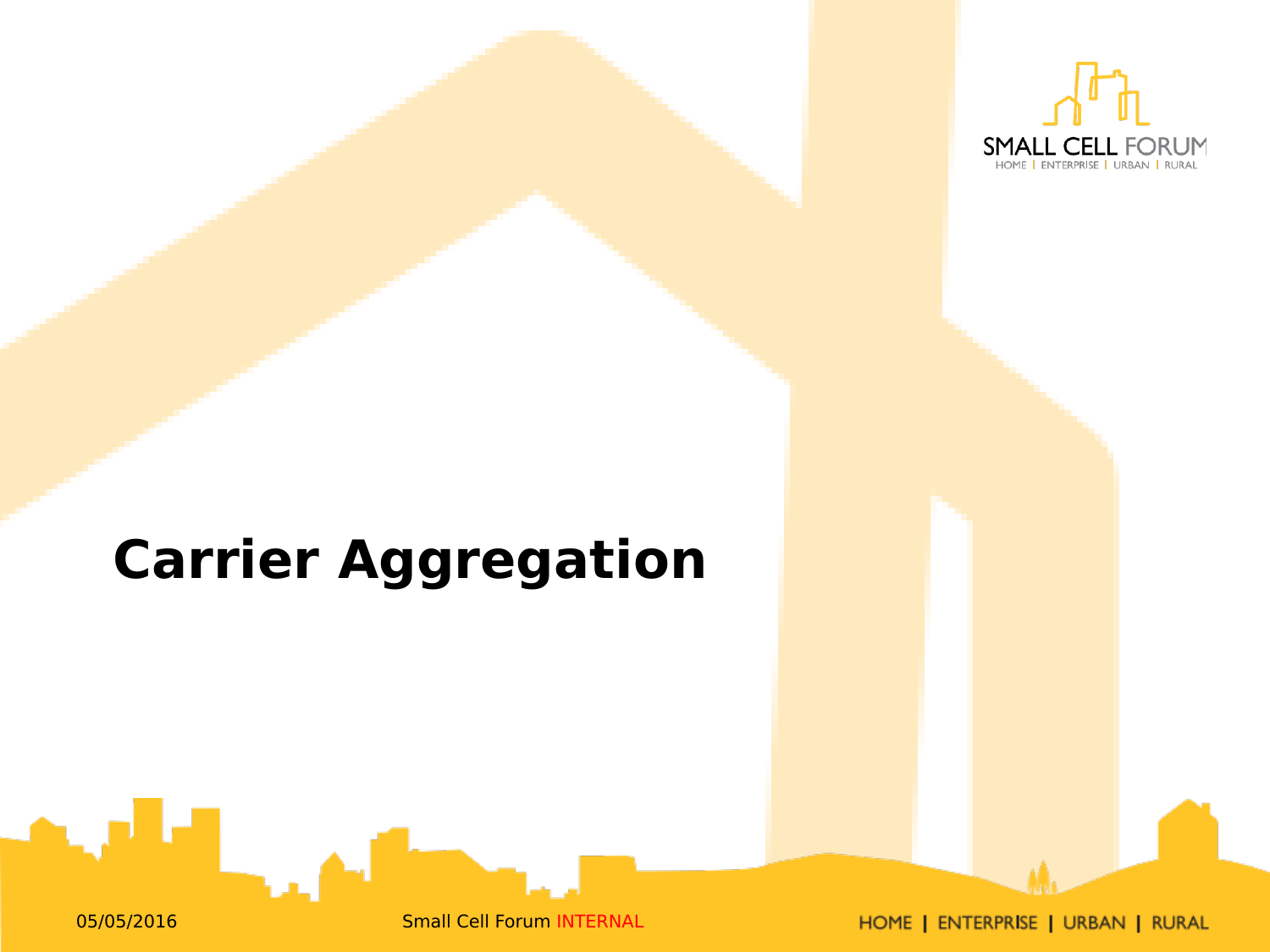

# Carrier Aggregation
05/05/2016
Small Cell Forum INTERNAL